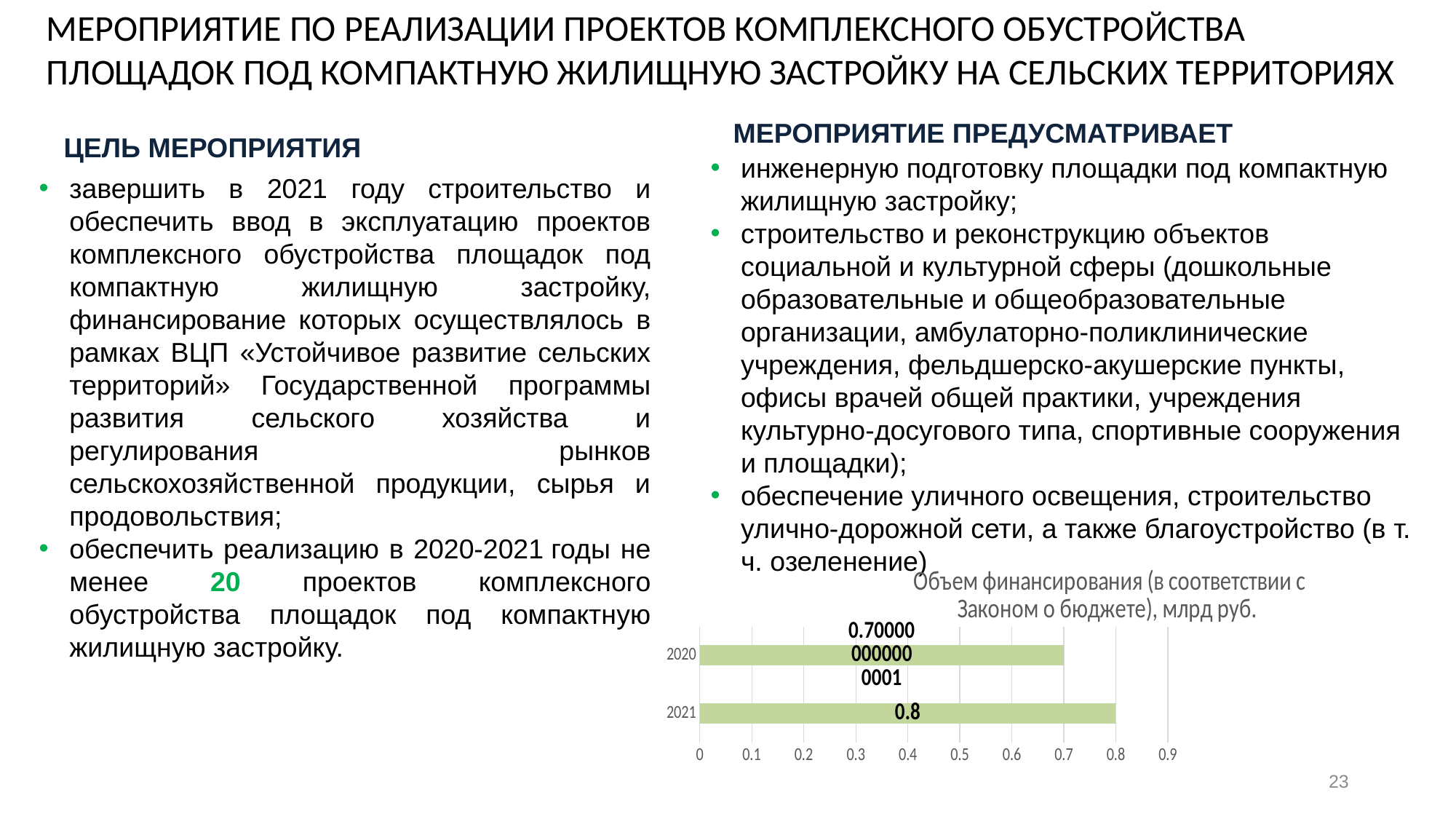

МЕРОПРИЯТИЕ ПО РЕАЛИЗАЦИИ ПРОЕКТОВ КОМПЛЕКСНОГО ОБУСТРОЙСТВА ПЛОЩАДОК ПОД КОМПАКТНУЮ ЖИЛИЩНУЮ ЗАСТРОЙКУ НА СЕЛЬСКИХ ТЕРРИТОРИЯХ

МЕРОПРИЯТИЕ ПРЕДУСМАТРИВАЕТ
ЦЕЛЬ МЕРОПРИЯТИЯ
инженерную подготовку площадки под компактную жилищную застройку;
строительство и реконструкцию объектов социальной и культурной сферы (дошкольные образовательные и общеобразовательные организации, амбулаторно-поликлинические учреждения, фельдшерско-акушерские пункты, офисы врачей общей практики, учреждения культурно-досугового типа, спортивные сооружения и площадки);
обеспечение уличного освещения, строительство улично-дорожной сети, а также благоустройство (в т. ч. озеленение)
завершить в 2021 году строительство и обеспечить ввод в эксплуатацию проектов комплексного обустройства площадок под компактную жилищную застройку, финансирование которых осуществлялось в рамках ВЦП «Устойчивое развитие сельских территорий» Государственной программы развития сельского хозяйства и регулирования рынков сельскохозяйственной продукции, сырья и продовольствия;
обеспечить реализацию в 2020-2021 годы не менее 20 проектов комплексного обустройства площадок под компактную жилищную застройку.

### Chart: Объем финансирования (в соответствии с Законом о бюджете), млрд руб.

| Category | Ряд 1 |
|---|---|
| 2021 | 0.8 |
| 2020 | 0.7000000000000005 |

23